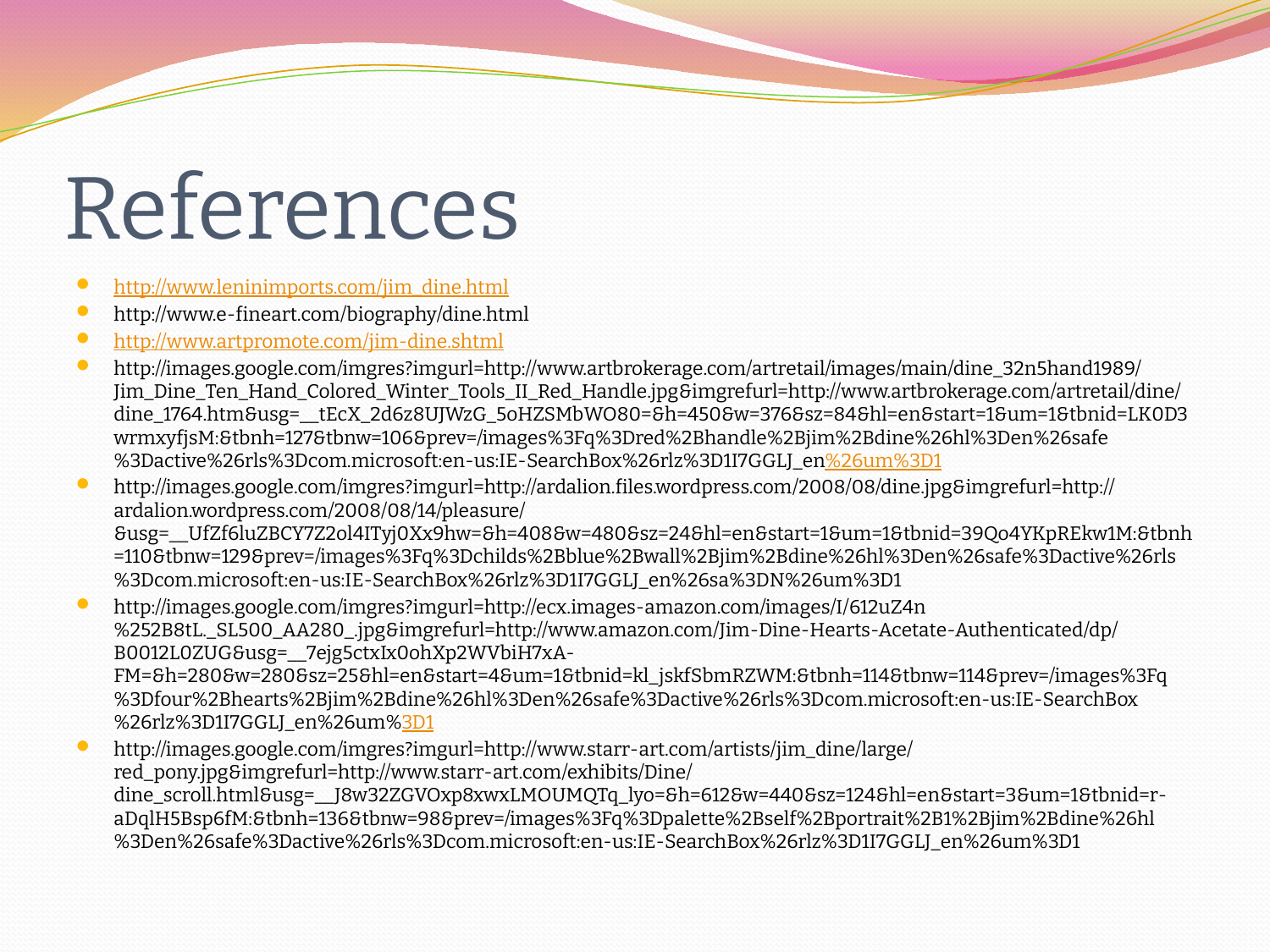

# References
http://www.leninimports.com/jim_dine.html
http://www.e-fineart.com/biography/dine.html
http://www.artpromote.com/jim-dine.shtml
http://images.google.com/imgres?imgurl=http://www.artbrokerage.com/artretail/images/main/dine_32n5hand1989/Jim_Dine_Ten_Hand_Colored_Winter_Tools_II_Red_Handle.jpg&imgrefurl=http://www.artbrokerage.com/artretail/dine/dine_1764.htm&usg=__tEcX_2d6z8UJWzG_5oHZSMbWO80=&h=450&w=376&sz=84&hl=en&start=1&um=1&tbnid=LK0D3wrmxyfjsM:&tbnh=127&tbnw=106&prev=/images%3Fq%3Dred%2Bhandle%2Bjim%2Bdine%26hl%3Den%26safe%3Dactive%26rls%3Dcom.microsoft:en-us:IE-SearchBox%26rlz%3D1I7GGLJ_en%26um%3D1
http://images.google.com/imgres?imgurl=http://ardalion.files.wordpress.com/2008/08/dine.jpg&imgrefurl=http://ardalion.wordpress.com/2008/08/14/pleasure/&usg=__UfZf6luZBCY7Z2ol4ITyj0Xx9hw=&h=408&w=480&sz=24&hl=en&start=1&um=1&tbnid=39Qo4YKpREkw1M:&tbnh=110&tbnw=129&prev=/images%3Fq%3Dchilds%2Bblue%2Bwall%2Bjim%2Bdine%26hl%3Den%26safe%3Dactive%26rls%3Dcom.microsoft:en-us:IE-SearchBox%26rlz%3D1I7GGLJ_en%26sa%3DN%26um%3D1
http://images.google.com/imgres?imgurl=http://ecx.images-amazon.com/images/I/612uZ4n%252B8tL._SL500_AA280_.jpg&imgrefurl=http://www.amazon.com/Jim-Dine-Hearts-Acetate-Authenticated/dp/B0012L0ZUG&usg=__7ejg5ctxIx0ohXp2WVbiH7xA-FM=&h=280&w=280&sz=25&hl=en&start=4&um=1&tbnid=kl_jskfSbmRZWM:&tbnh=114&tbnw=114&prev=/images%3Fq%3Dfour%2Bhearts%2Bjim%2Bdine%26hl%3Den%26safe%3Dactive%26rls%3Dcom.microsoft:en-us:IE-SearchBox%26rlz%3D1I7GGLJ_en%26um%3D1
http://images.google.com/imgres?imgurl=http://www.starr-art.com/artists/jim_dine/large/red_pony.jpg&imgrefurl=http://www.starr-art.com/exhibits/Dine/dine_scroll.html&usg=__J8w32ZGVOxp8xwxLMOUMQTq_lyo=&h=612&w=440&sz=124&hl=en&start=3&um=1&tbnid=r-aDqlH5Bsp6fM:&tbnh=136&tbnw=98&prev=/images%3Fq%3Dpalette%2Bself%2Bportrait%2B1%2Bjim%2Bdine%26hl%3Den%26safe%3Dactive%26rls%3Dcom.microsoft:en-us:IE-SearchBox%26rlz%3D1I7GGLJ_en%26um%3D1